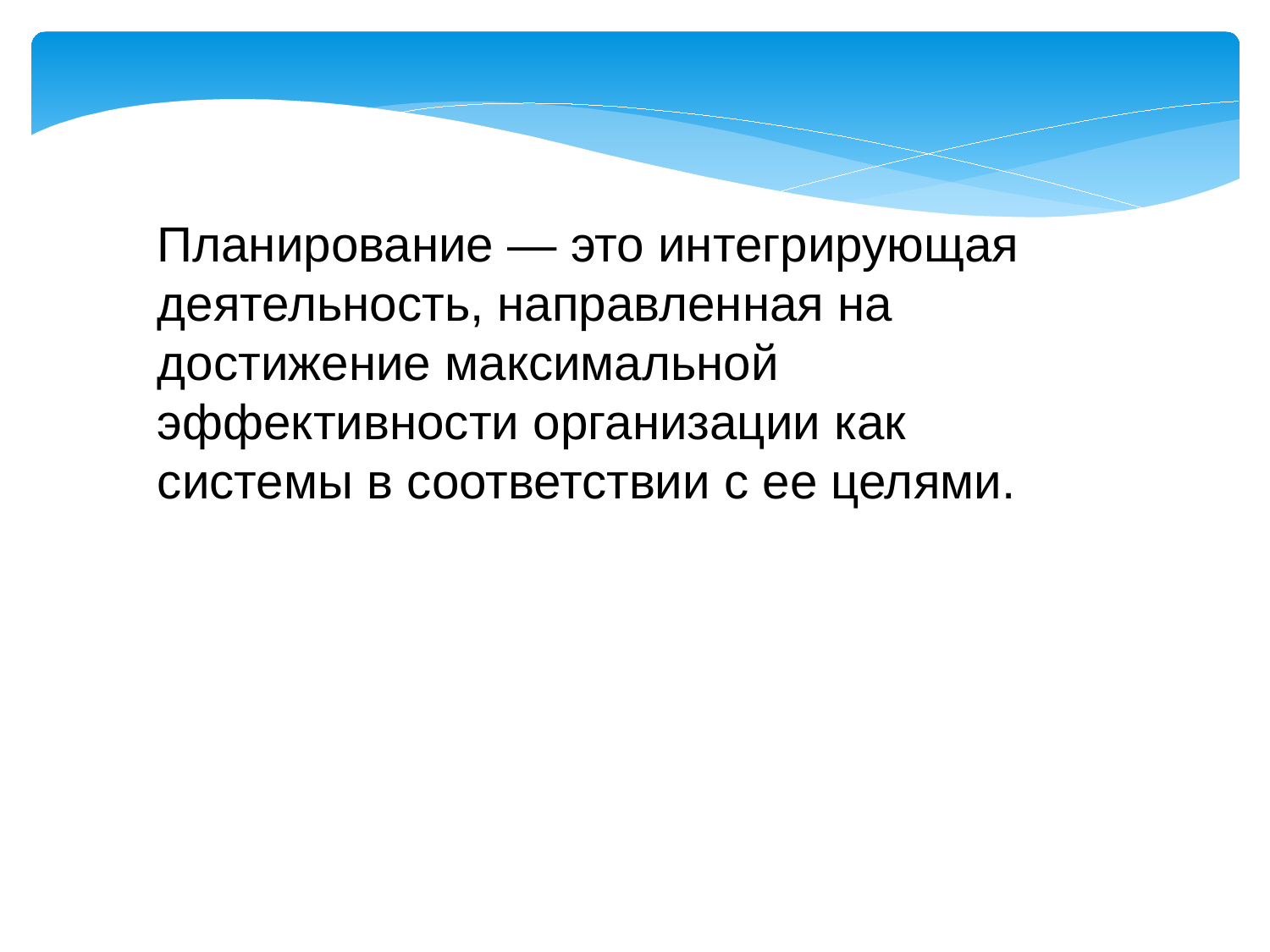

Планирование — это интегрирующая деятельность, направленная на достижение максимальной эффективности организации как системы в соответствии с ее целями.